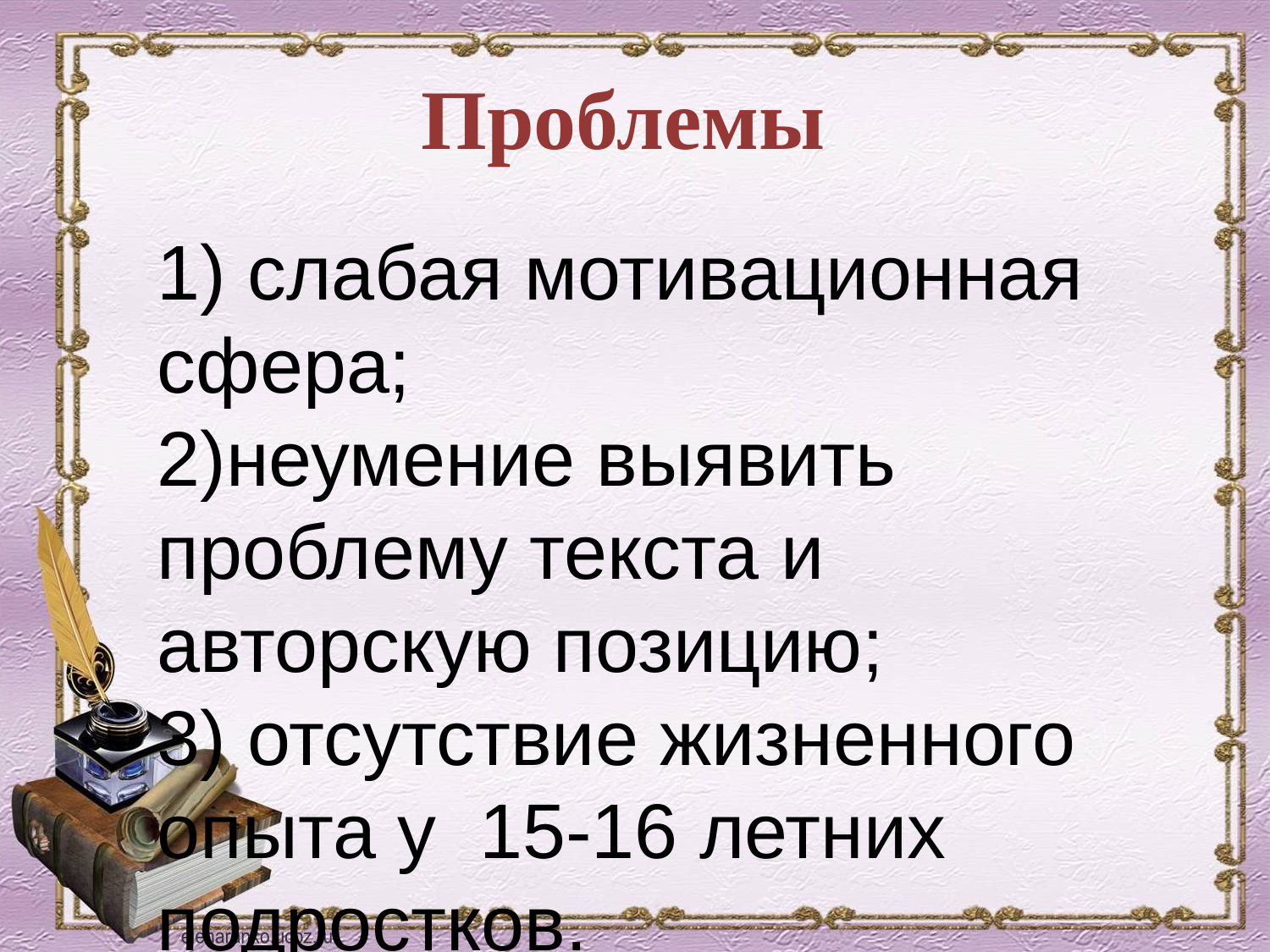

# Проблемы
1) слабая мотивационная сфера;
2)неумение выявить проблему текста и авторскую позицию;
3) отсутствие жизненного опыта у  15-16 летних подростков.